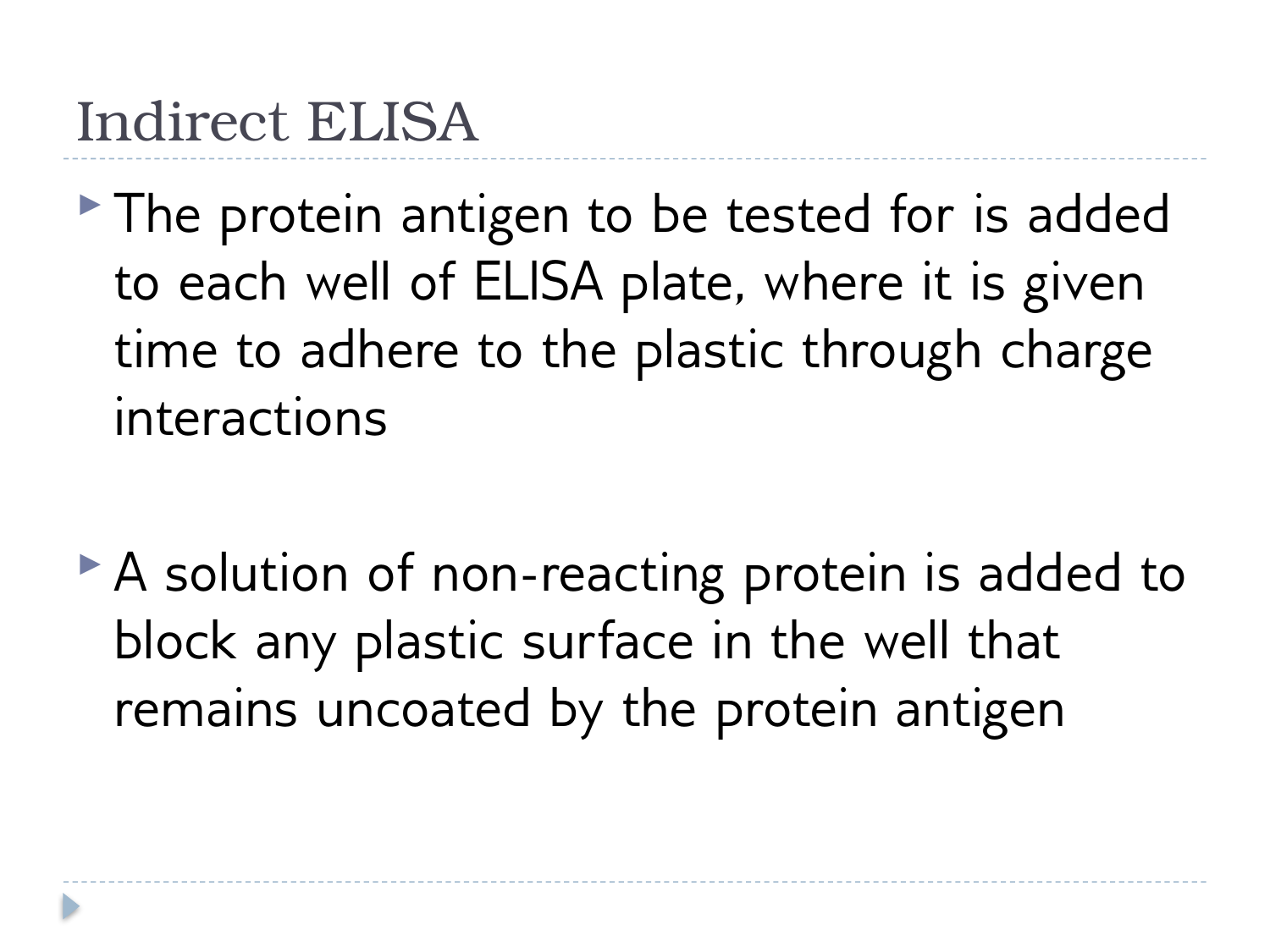

# Indirect ELISA
The protein antigen to be tested for is added to each well of ELISA plate, where it is given time to adhere to the plastic through charge interactions

A solution of non-reacting protein is added to block any plastic surface in the well that remains uncoated by the protein antigen